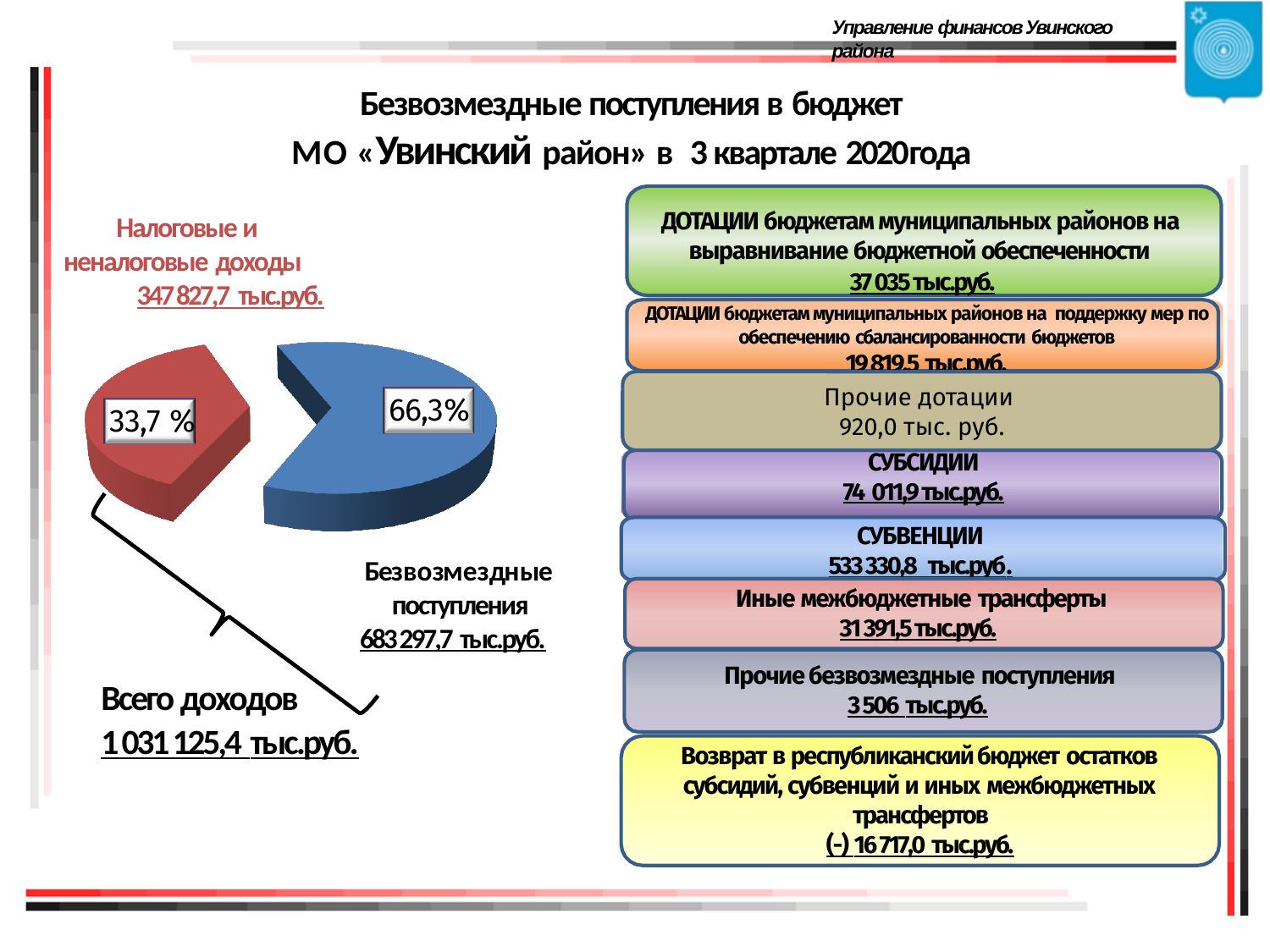

Управление финансов Увинского района

# Безвозмездные поступления в бюджет
МО «Увинский район» в  3 квартале 2020года

ДОТАЦИИ бюджетам муниципальных районов на  выравнивание бюджетной обеспеченности
37 035 тыс.руб.
Налоговые и  неналоговые доходы
347 827,7  тыс.руб.

ДОТАЦИИ бюджетам муниципальных районов на  поддержку мер по обеспечению сбалансированности  бюджетов
19 819,5 тыс.руб.

Прочие дотации
920,0 тыс. руб.

66,3%

33,7 %
СУБСИДИИ
74  011,9 тыс.руб.
СУБВЕНЦИИ
533 330,8  тыс.руб.

Безвозмездные  поступления
683 297,7 тыс.руб.

Иные межбюджетные трансферты  31 391,5 тыс.руб.

Прочие безвозмездные поступления  3 506 тыс.руб.
Всего доходов
1 031 125,4 тыс.руб.

Возврат в республиканский бюджет остатков  субсидий, субвенций и иных межбюджетных  трансфертов
(-) 16 717,0 тыс.руб.